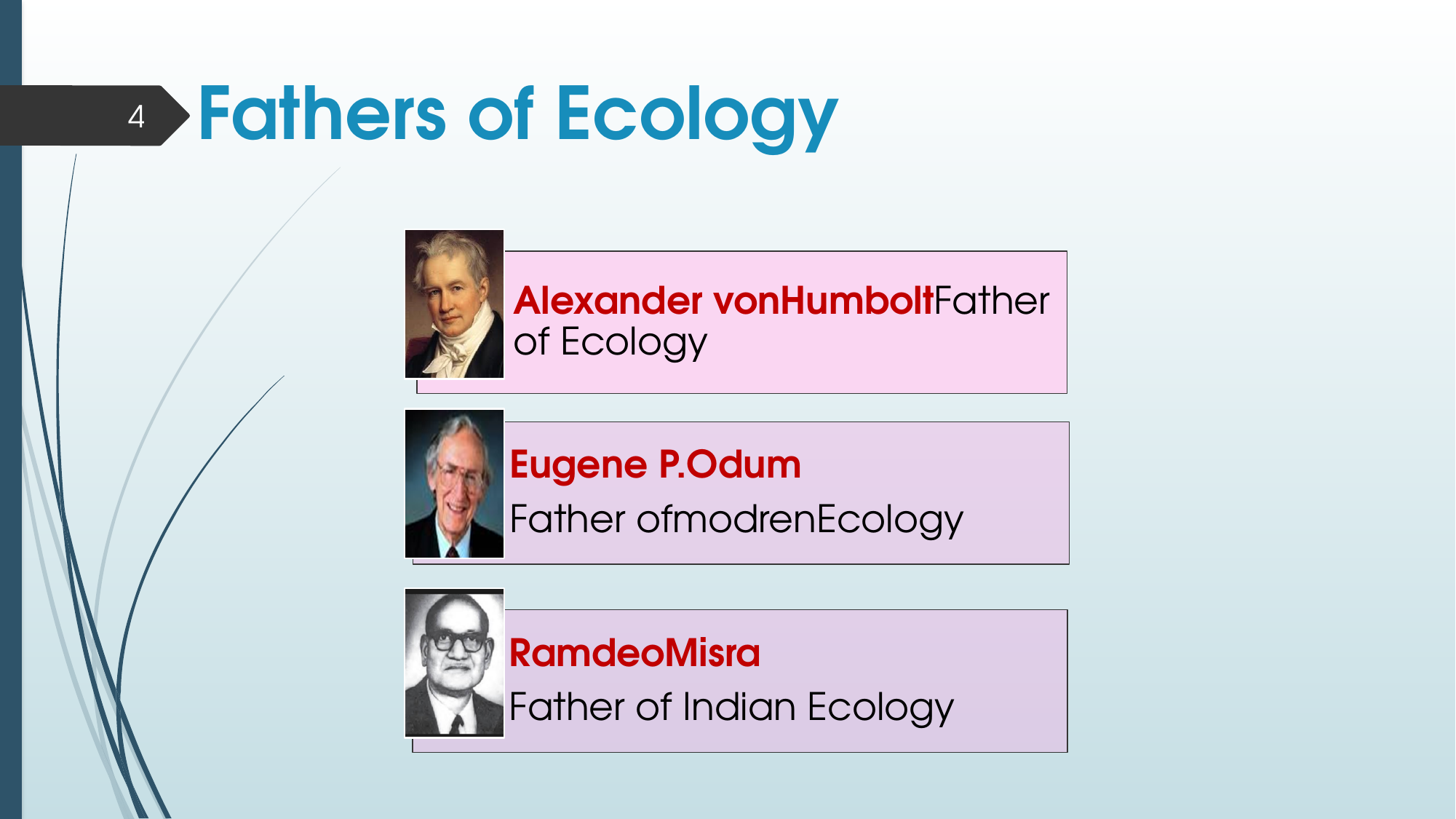

# Fathers of Ecology
4
Alexander vonHumboltFather of Ecology
Eugene P.Odum
Father ofmodrenEcology
RamdeoMisra
Father of Indian Ecology